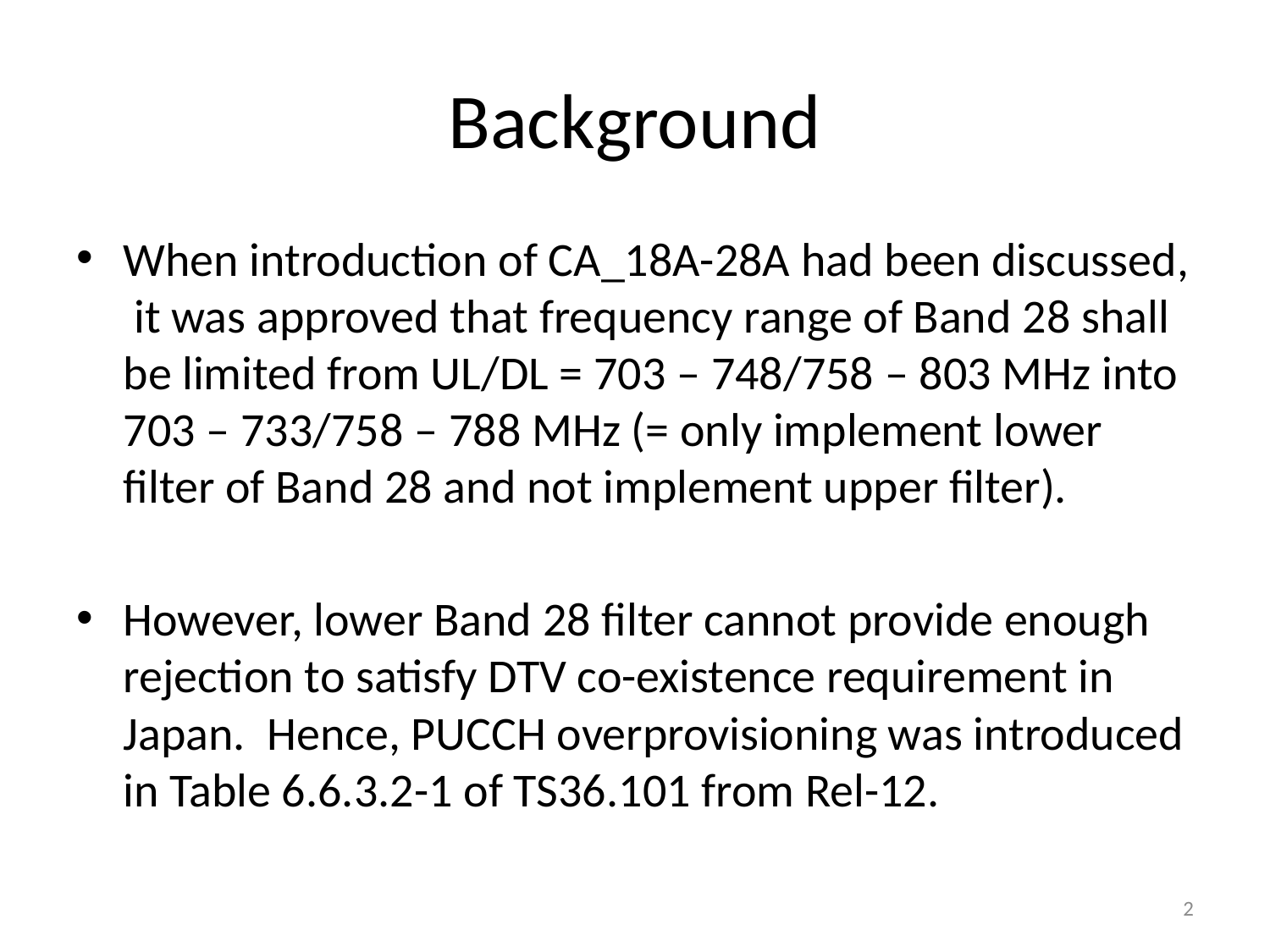

# Background
When introduction of CA_18A-28A had been discussed,  it was approved that frequency range of Band 28 shall be limited from UL/DL = 703 – 748/758 – 803 MHz into 703 – 733/758 – 788 MHz (= only implement lower filter of Band 28 and not implement upper filter).

However, lower Band 28 filter cannot provide enough rejection to satisfy DTV co-existence requirement in Japan.  Hence, PUCCH overprovisioning was introduced in Table 6.6.3.2-1 of TS36.101 from Rel-12.
2